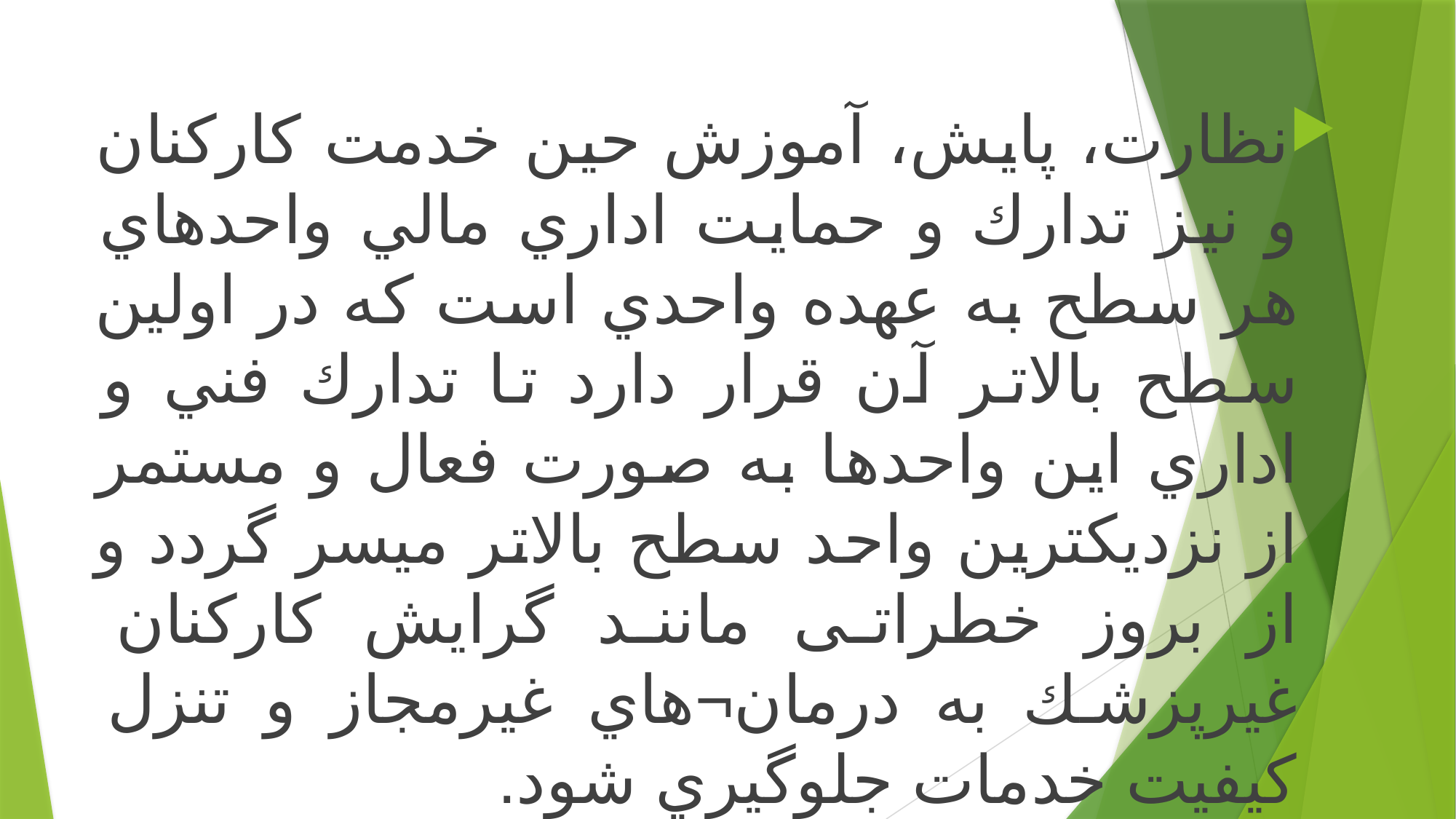

نظارت، پايش، آموزش حين خدمت كاركنان و نيز تدارك و حمايت اداري مالي واحدهاي هر سطح به عهده واحدي است كه در اولين سطح بالاتر آن قرار دارد تا تدارك فني و اداري اين واحدها به صورت فعال و مستمر از نزديكترين واحد سطح بالاتر ميسر گردد و از بروز خطراتی مانند گرايش كاركنان غيرپزشك به درمان¬هاي غيرمجاز و تنزل كيفيت خدمات جلوگيري شود.